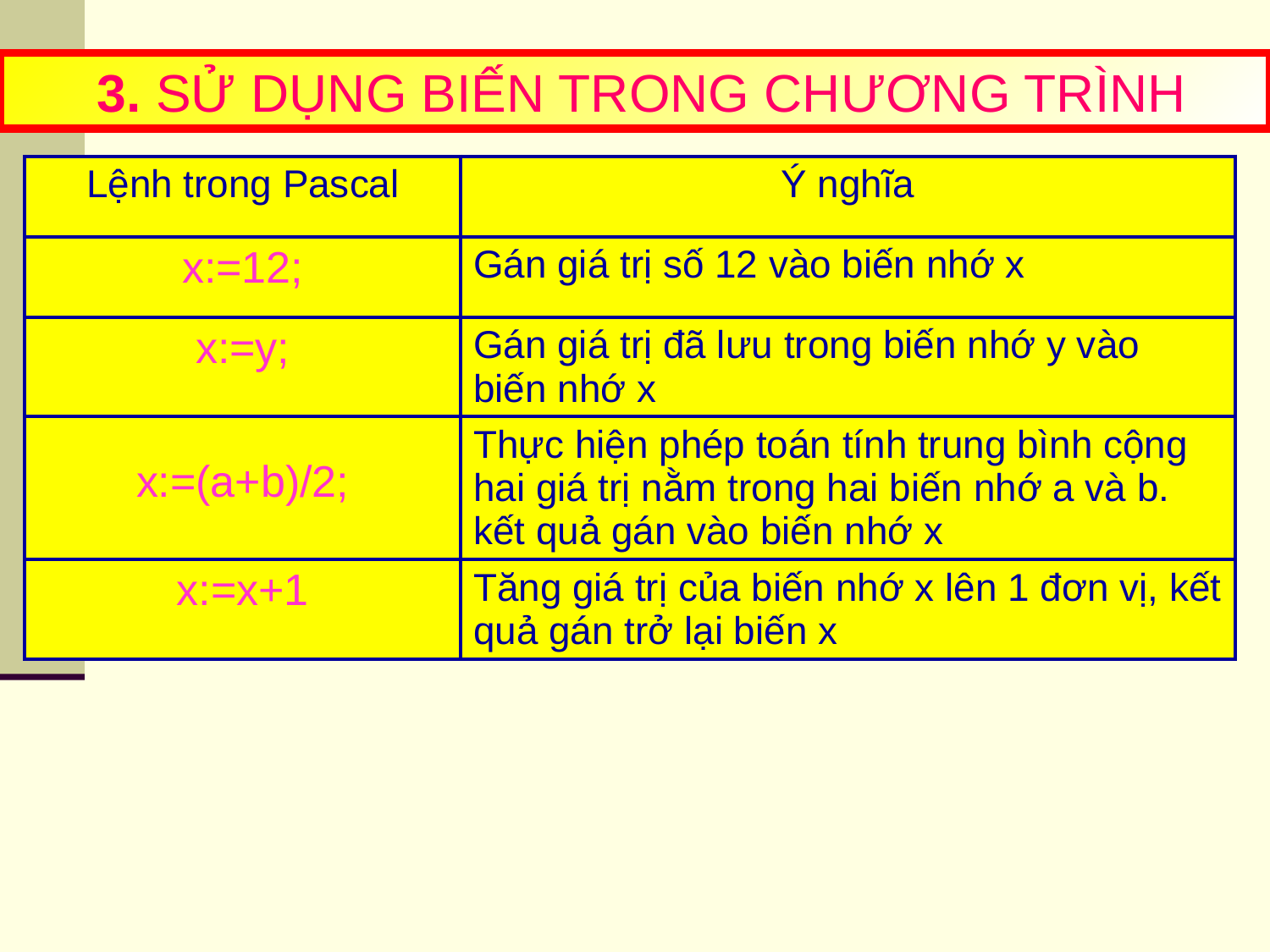

3. SỬ DỤNG BIẾN TRONG CHƯƠNG TRÌNH
| Lệnh trong Pascal | Ý nghĩa |
| --- | --- |
| x:=12; | Gán giá trị số 12 vào biến nhớ x |
| x:=y; | Gán giá trị đã lưu trong biến nhớ y vào biến nhớ x |
| x:=(a+b)/2; | Thực hiện phép toán tính trung bình cộng hai giá trị nằm trong hai biến nhớ a và b. kết quả gán vào biến nhớ x |
| x:=x+1 | Tăng giá trị của biến nhớ x lên 1 đơn vị, kết quả gán trở lại biến x |